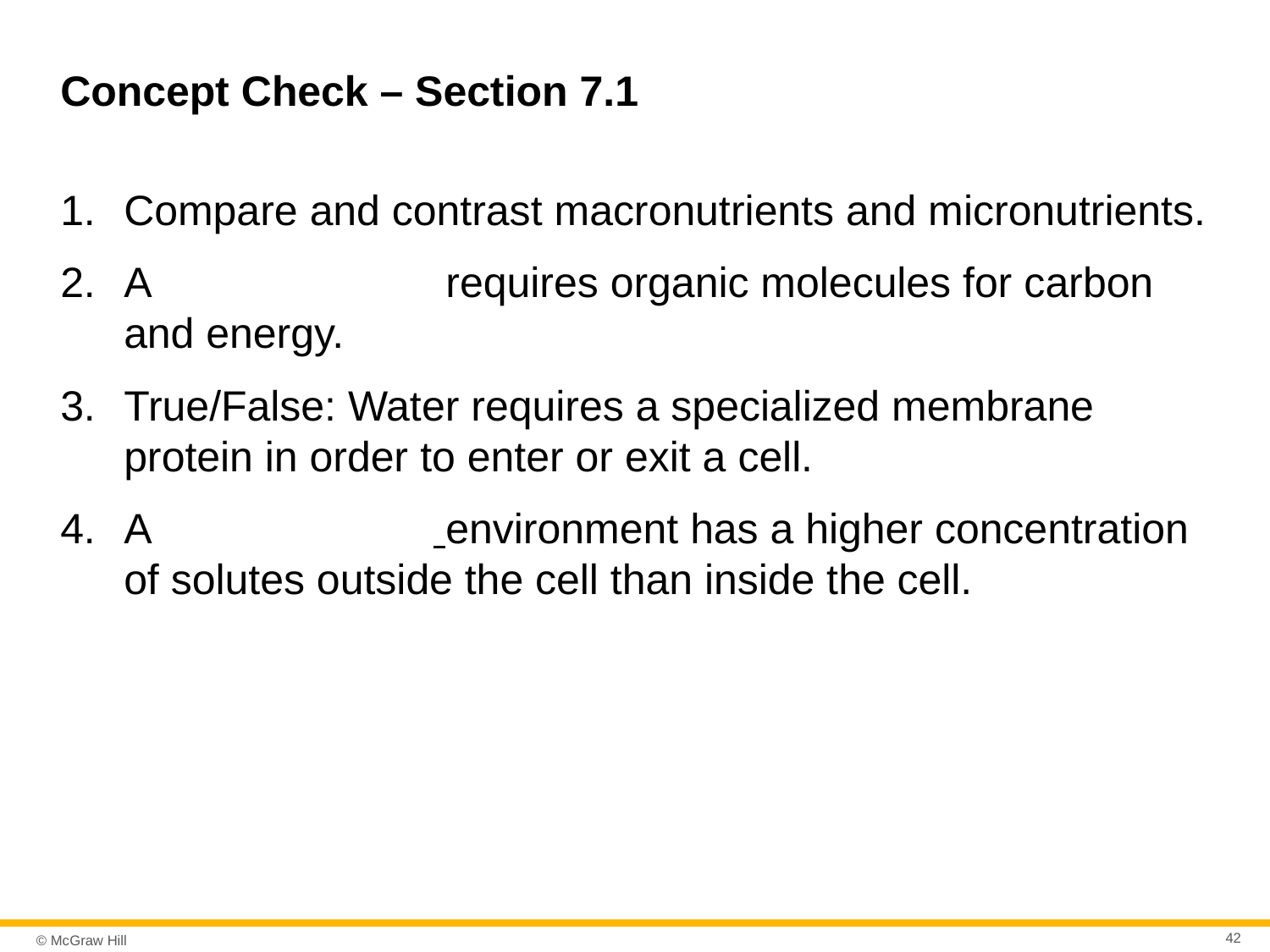

# Concept Check – Section 7.1
Compare and contrast macronutrients and micronutrients.
A 	 requires organic molecules for carbon and energy.
True/False: Water requires a specialized membrane protein in order to enter or exit a cell.
A 	 environment has a higher concentration of solutes outside the cell than inside the cell.